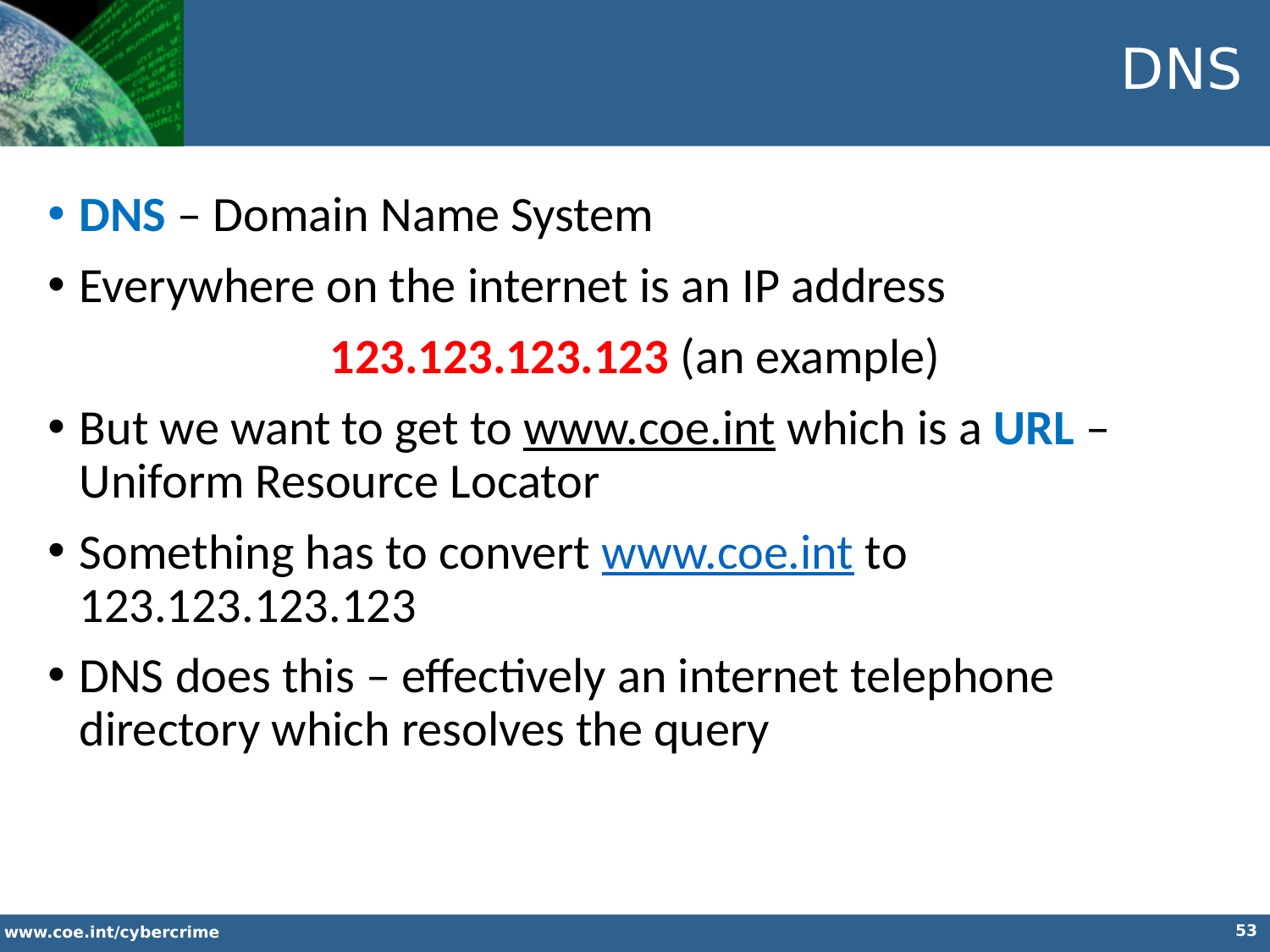

DNS
DNS – Domain Name System
Everywhere on the internet is an IP address
123.123.123.123 (an example)
But we want to get to www.coe.int which is a URL – Uniform Resource Locator
Something has to convert www.coe.int to 123.123.123.123
DNS does this – effectively an internet telephone directory which resolves the query